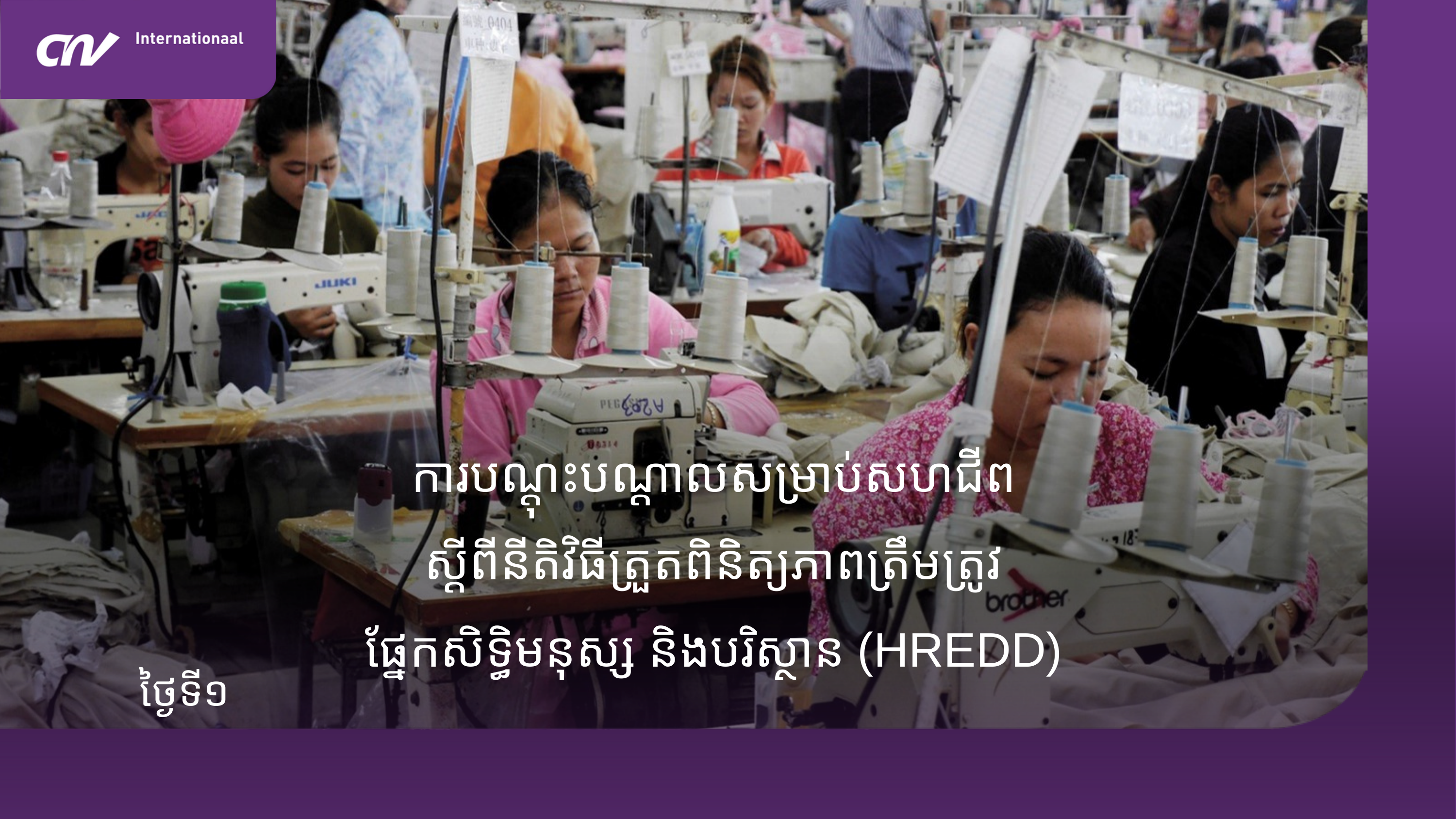

ការបណ្ដុះបណ្ដាលសម្រាប់សហជីព
ស្ដីពីនីតិវិធីត្រួតពិនិត្យភាពត្រឹមត្រូវ
ផ្នែកសិទ្ធិមនុស្ស និងបរិស្ថាន (HREDD)
ថ្ងៃទី១